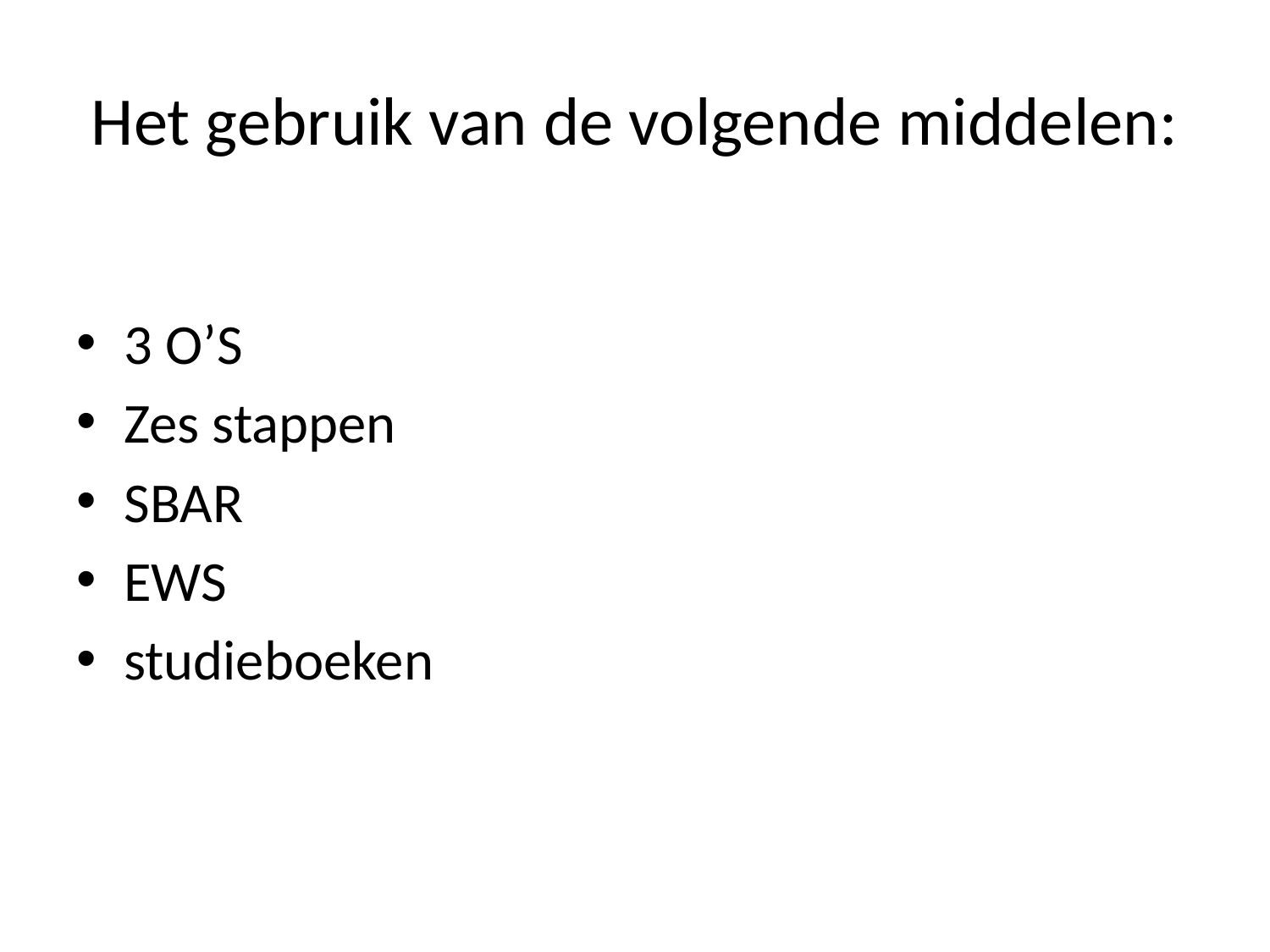

# Het gebruik van de volgende middelen:

3 O’S
Zes stappen
SBAR
EWS
studieboeken